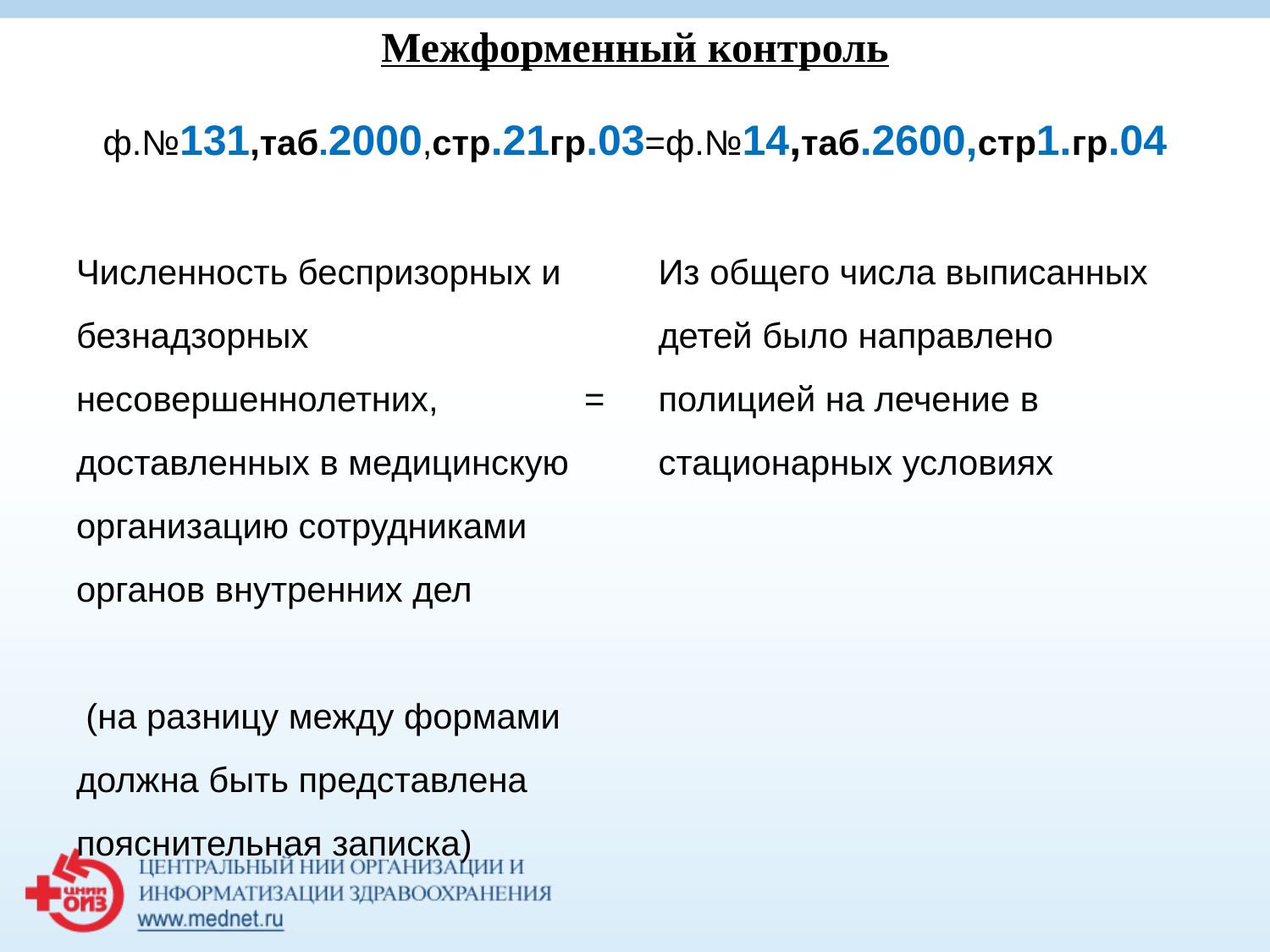

# Межформенный контроль ф.№131,таб.2000,стр.21гр.03=ф.№14,таб.2600,стр1.гр.04
Численность беспризорных и
безнадзорных несовершеннолетних,               =
доставленных в медицинскую организацию сотрудниками органов внутренних дел

 (на разницу между формами      должна быть представлена   пояснительная записка)

Из общего числа выписанных детей было направлено полицией на лечение в стационарных условиях